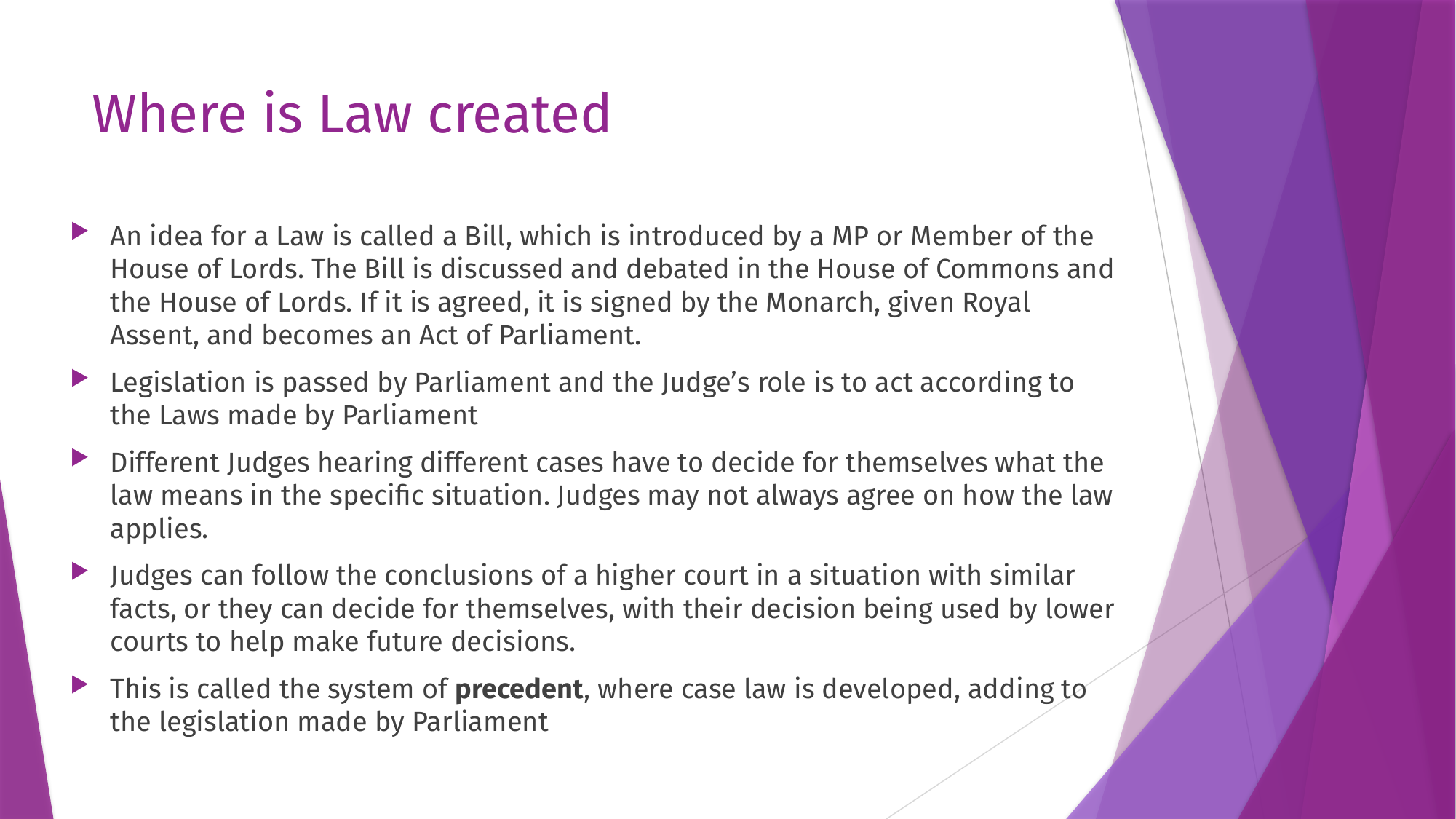

# Where is Law created
An idea for a Law is called a Bill, which is introduced by a MP or Member of the House of Lords. The Bill is discussed and debated in the House of Commons and the House of Lords. If it is agreed, it is signed by the Monarch, given Royal Assent, and becomes an Act of Parliament.
Legislation is passed by Parliament and the Judge’s role is to act according to the Laws made by Parliament
Different Judges hearing different cases have to decide for themselves what the law means in the specific situation. Judges may not always agree on how the law applies.
Judges can follow the conclusions of a higher court in a situation with similar facts, or they can decide for themselves, with their decision being used by lower courts to help make future decisions.
This is called the system of precedent, where case law is developed, adding to the legislation made by Parliament